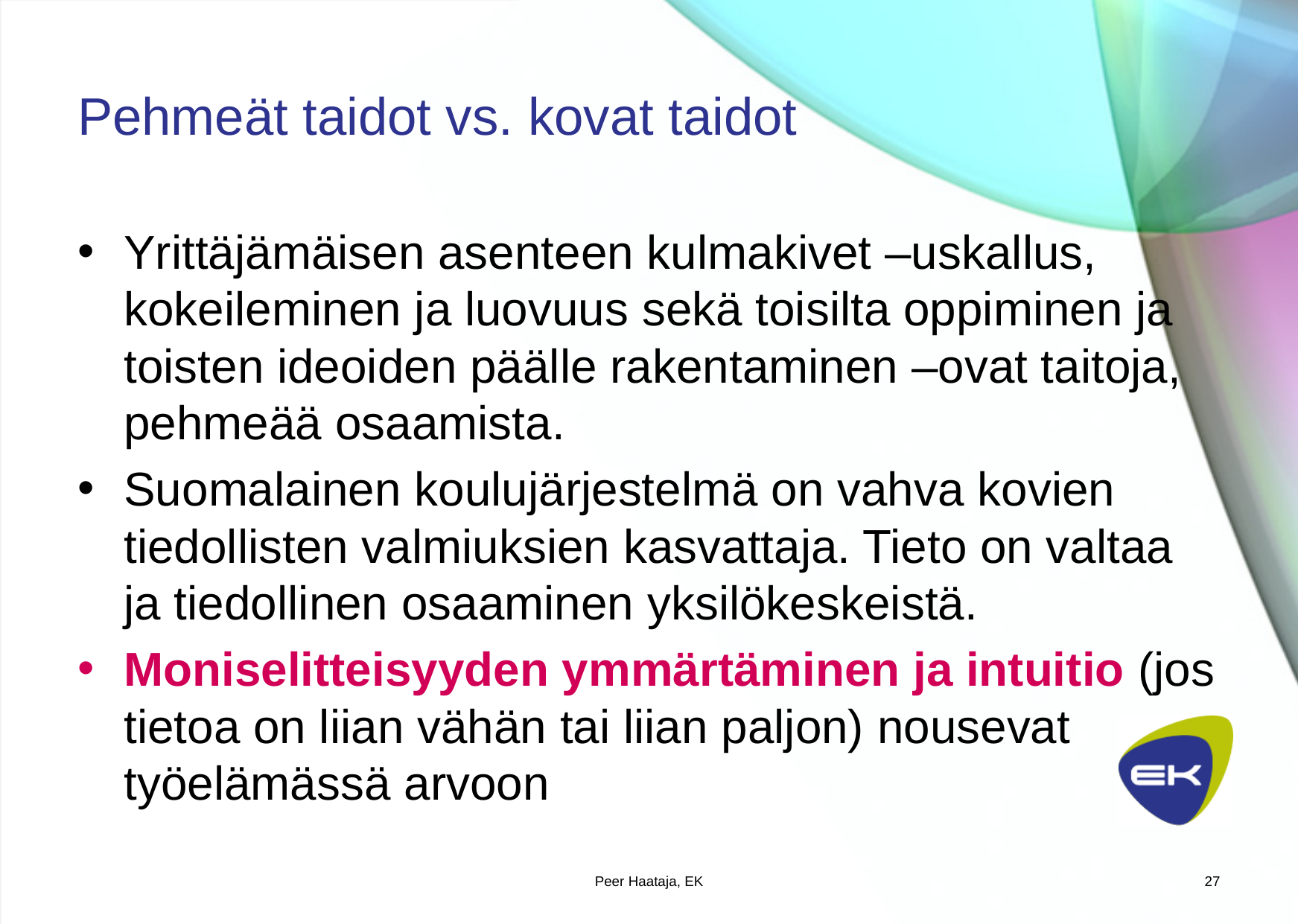

# Pehmeät taidot vs. kovat taidot
Yrittäjämäisen asenteen kulmakivet –uskallus, kokeileminen ja luovuus sekä toisilta oppiminen ja toisten ideoiden päälle rakentaminen –ovat taitoja, pehmeää osaamista.
Suomalainen koulujärjestelmä on vahva kovien tiedollisten valmiuksien kasvattaja. Tieto on valtaa ja tiedollinen osaaminen yksilökeskeistä.
Moniselitteisyyden ymmärtäminen ja intuitio (jos tietoa on liian vähän tai liian paljon) nousevat työelämässä arvoon
Peer Haataja, EK
27